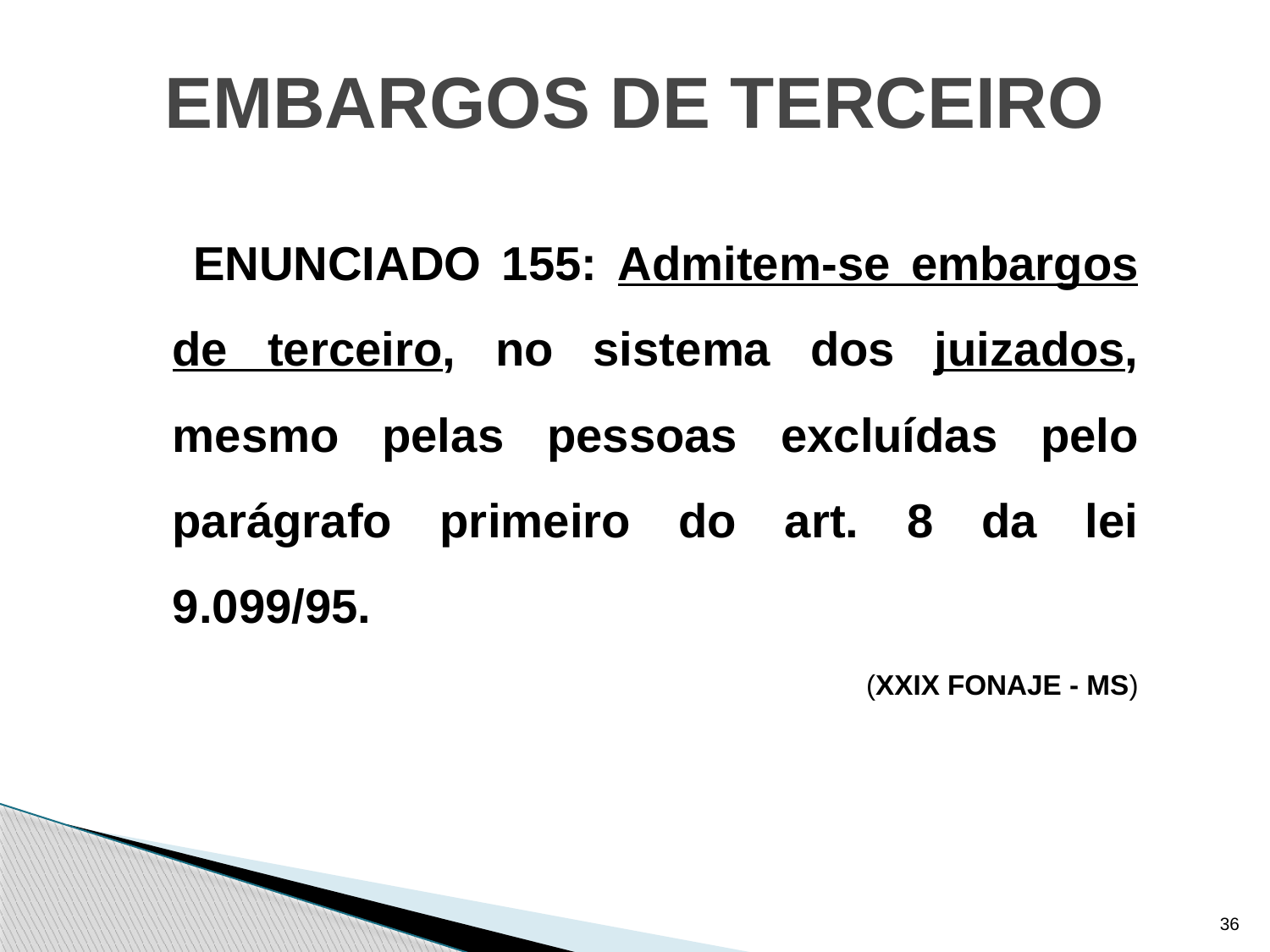

# EMBARGOS DE TERCEIRO
	 ENUNCIADO 155: Admitem-se embargos de terceiro, no sistema dos juizados, mesmo pelas pessoas excluídas pelo parágrafo primeiro do art. 8 da lei 9.099/95.
	(XXIX FONAJE - MS)
36